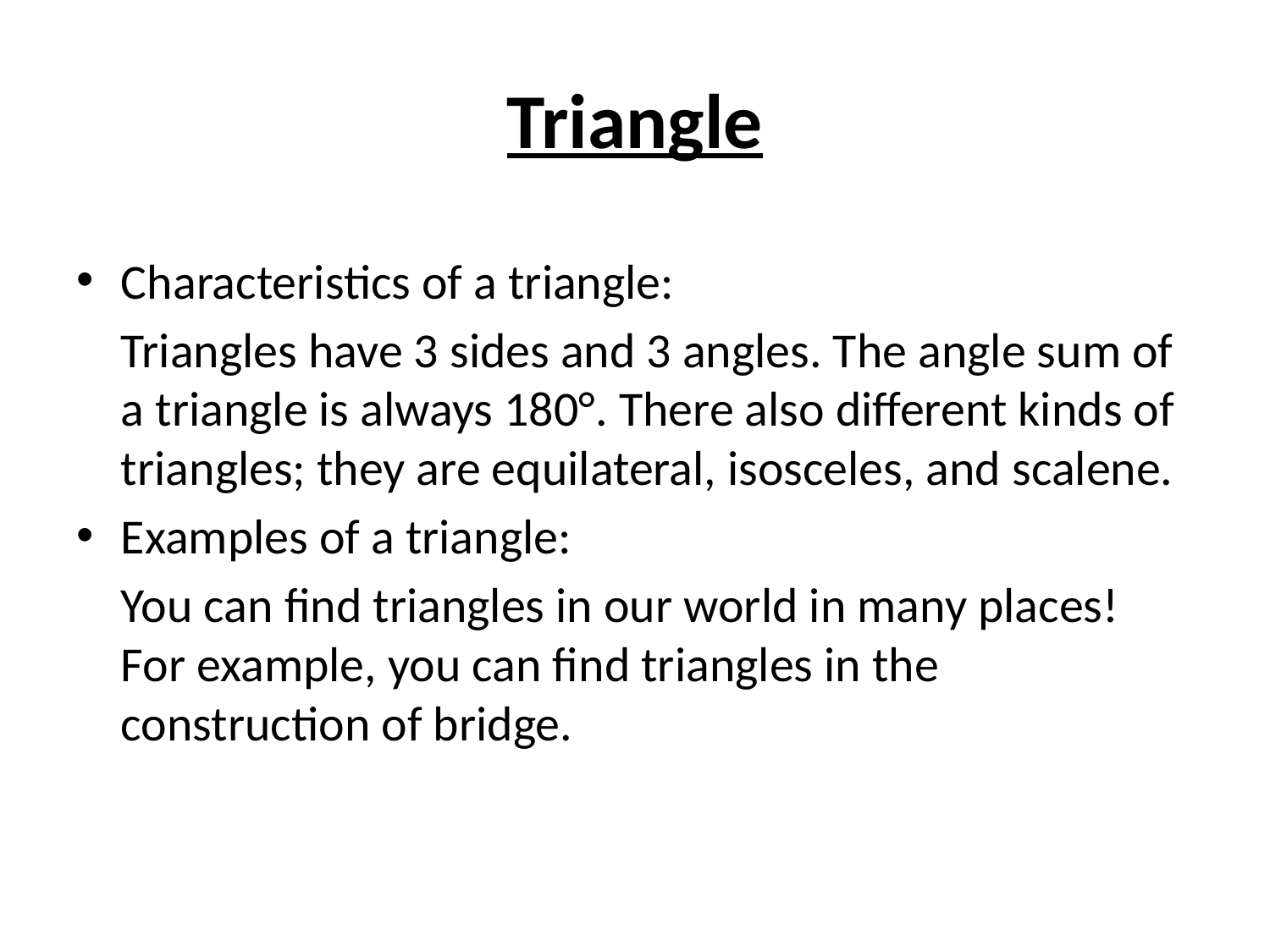

# Triangle
Characteristics of a triangle:
		Triangles have 3 sides and 3 angles. The angle sum of a triangle is always 180°. There also different kinds of triangles; they are equilateral, isosceles, and scalene.
Examples of a triangle:
		You can find triangles in our world in many places! For example, you can find triangles in the construction of bridge.